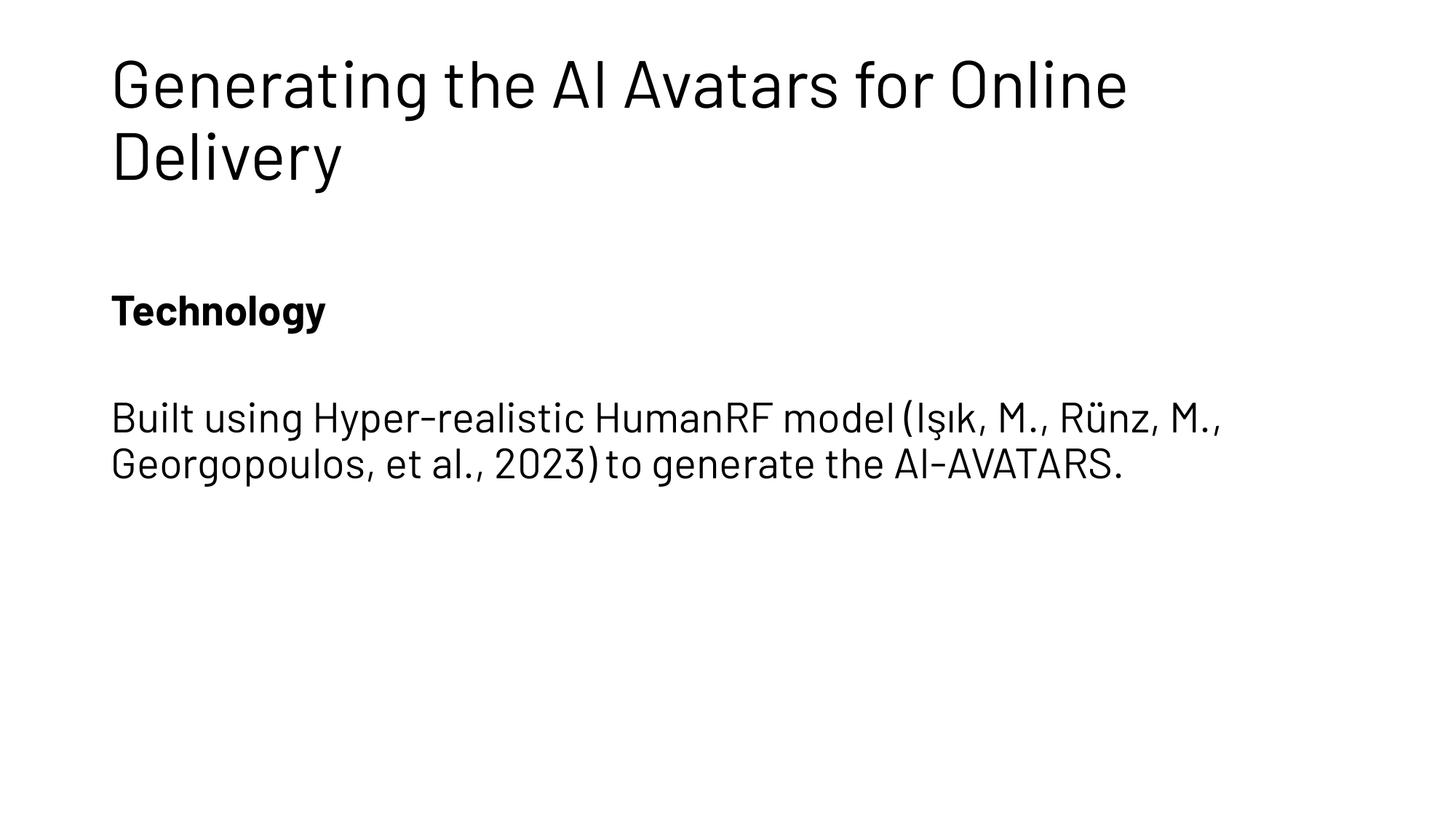

# Generating the AI Avatars for Online Delivery

Technology
Built using Hyper-realistic HumanRF model (Işık, M., Rünz, M., Georgopoulos, et al., 2023) to generate the AI-AVATARS.